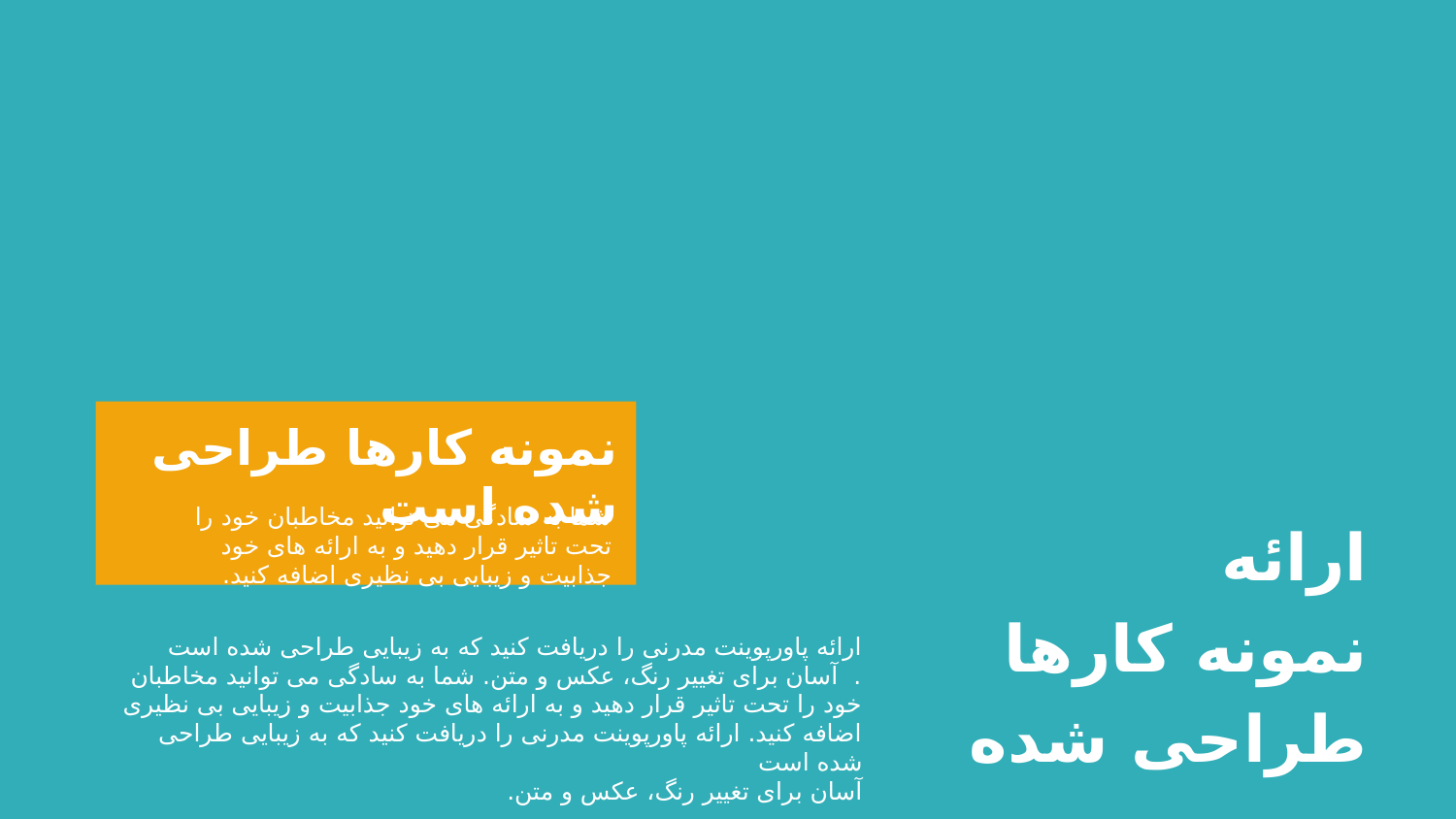

نمونه کارها طراحی شده است
شما به سادگی می توانید مخاطبان خود را تحت تاثیر قرار دهید و به ارائه های خود جذابیت و زیبایی بی نظیری اضافه کنید.
ارائه
نمونه کارها
طراحی شده
ارائه پاورپوینت مدرنی را دریافت کنید که به زیبایی طراحی شده است
.  آسان برای تغییر رنگ، عکس و متن. شما به سادگی می توانید مخاطبان خود را تحت تاثیر قرار دهید و به ارائه های خود جذابیت و زیبایی بی نظیری اضافه کنید. ارائه پاورپوینت مدرنی را دریافت کنید که به زیبایی طراحی شده است
آسان برای تغییر رنگ، عکس و متن.